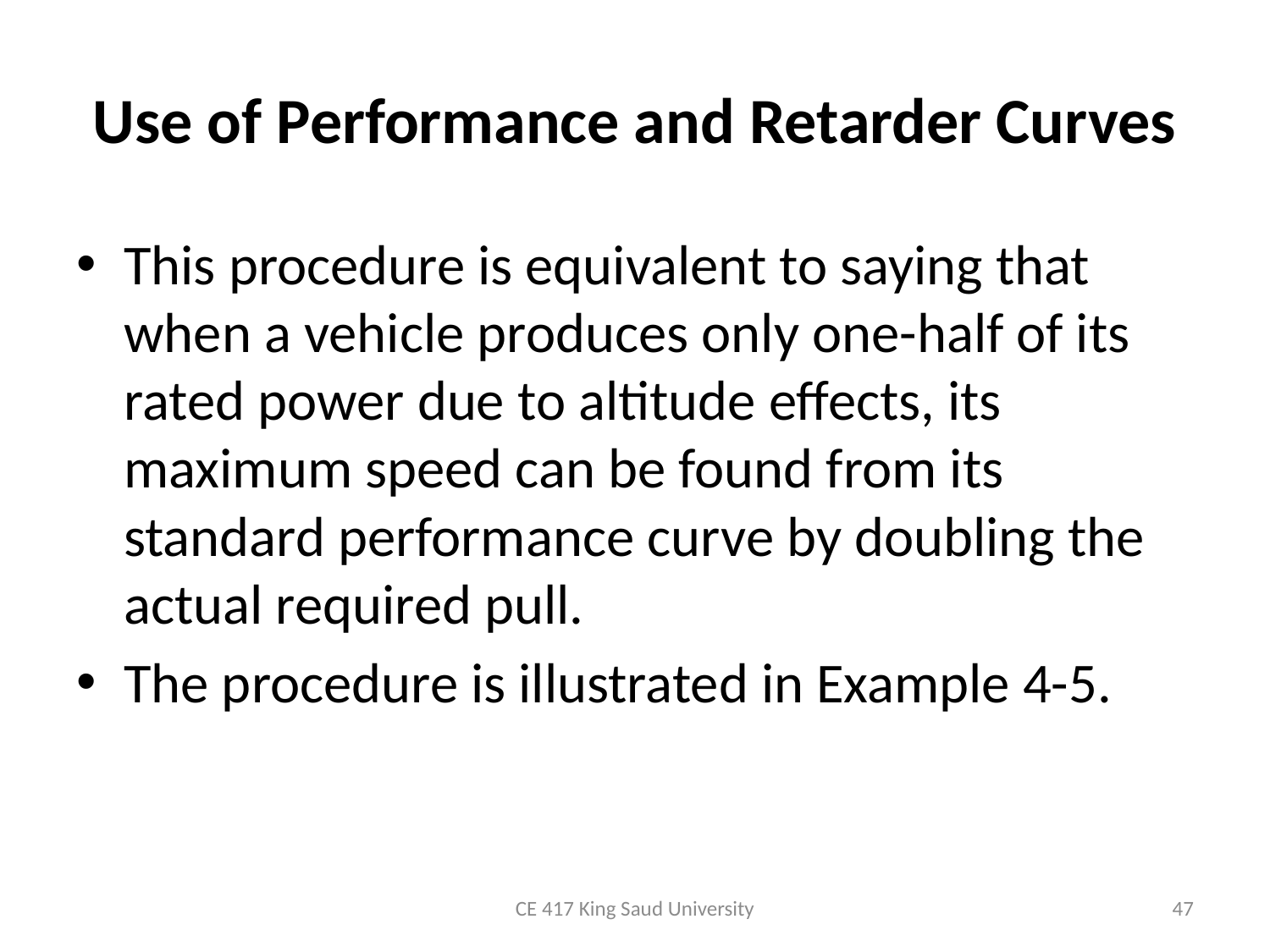

# Use of Performance and Retarder Curves
This procedure is equivalent to saying that when a vehicle produces only one-half of its rated power due to altitude effects, its maximum speed can be found from its standard performance curve by doubling the actual required pull.
The procedure is illustrated in Example 4-5.
CE 417 King Saud University
47